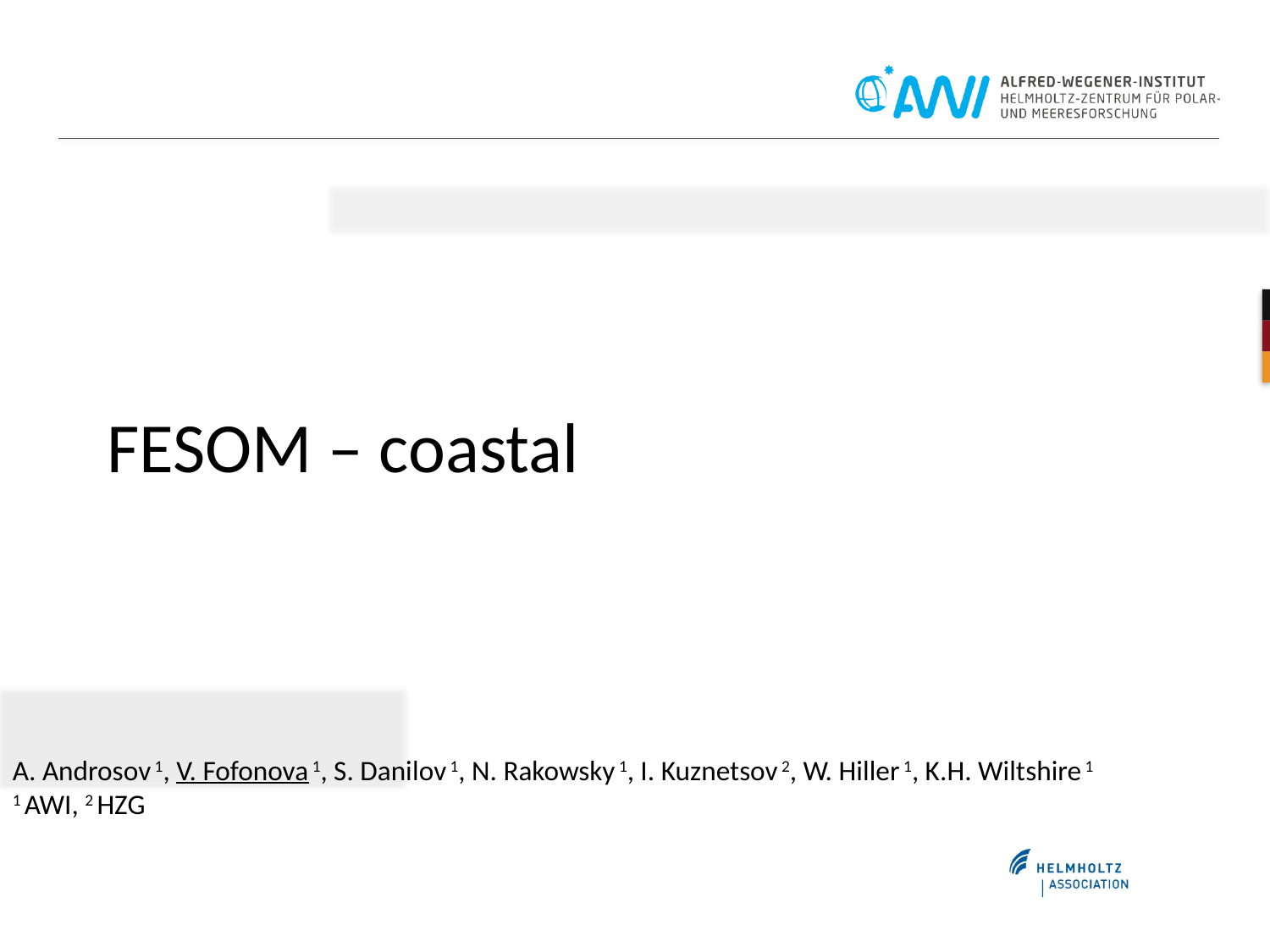

FESOM – coastal

A. Androsov 1, V. Fofonova 1, S. Danilov 1, N. Rakowsky 1, I. Kuznetsov 2, W. Hiller 1, K.H. Wiltshire 1
1 AWI, 2 HZG